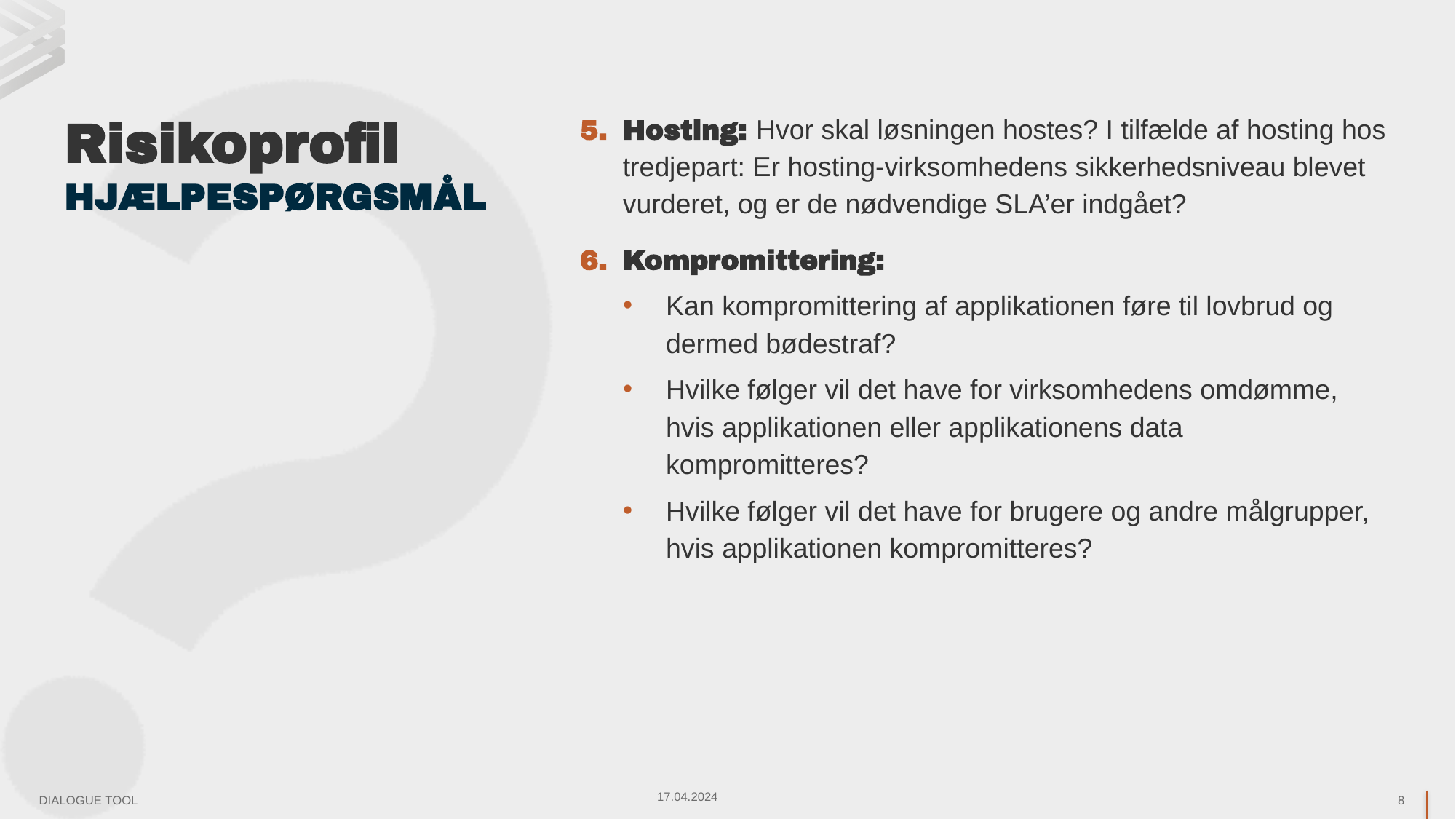

Hosting: Hvor skal løsningen hostes? I tilfælde af hosting hos tredjepart: Er hosting-virksomhedens sikkerhedsniveau blevet vurderet, og er de nødvendige SLA’er indgået?
Kompromittering:
Kan kompromittering af applikationen føre til lovbrud og dermed bødestraf?
Hvilke følger vil det have for virksomhedens omdømme, hvis applikationen eller applikationens data kompromitteres?
Hvilke følger vil det have for brugere og andre målgrupper, hvis applikationen kompromitteres?

# Risikoprofil hjælpespørgsmål
17.04.2024
8
DIALOGUE TOOL